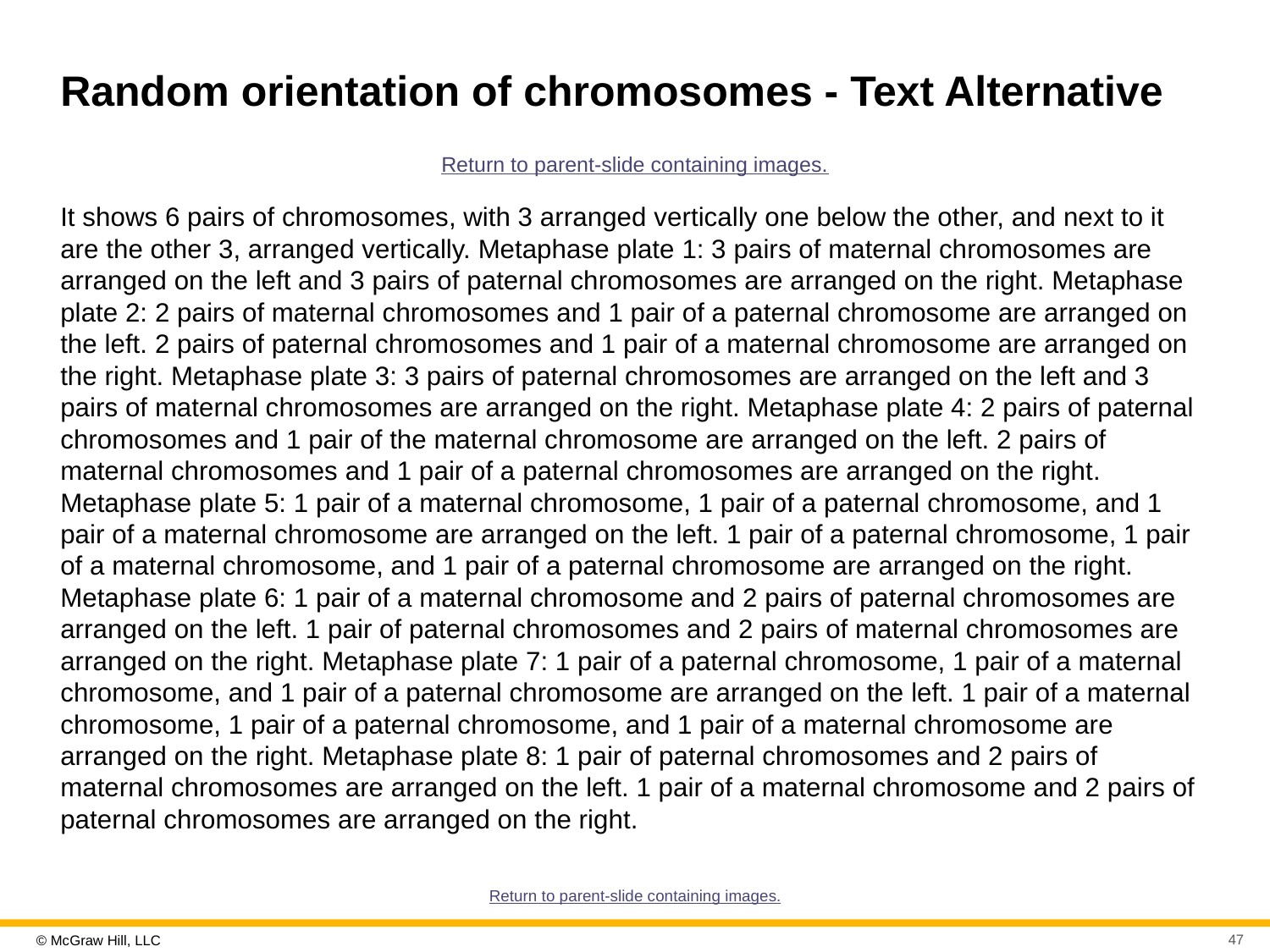

# Random orientation of chromosomes - Text Alternative
Return to parent-slide containing images.
It shows 6 pairs of chromosomes, with 3 arranged vertically one below the other, and next to it are the other 3, arranged vertically. Metaphase plate 1: 3 pairs of maternal chromosomes are arranged on the left and 3 pairs of paternal chromosomes are arranged on the right. Metaphase plate 2: 2 pairs of maternal chromosomes and 1 pair of a paternal chromosome are arranged on the left. 2 pairs of paternal chromosomes and 1 pair of a maternal chromosome are arranged on the right. Metaphase plate 3: 3 pairs of paternal chromosomes are arranged on the left and 3 pairs of maternal chromosomes are arranged on the right. Metaphase plate 4: 2 pairs of paternal chromosomes and 1 pair of the maternal chromosome are arranged on the left. 2 pairs of maternal chromosomes and 1 pair of a paternal chromosomes are arranged on the right. Metaphase plate 5: 1 pair of a maternal chromosome, 1 pair of a paternal chromosome, and 1 pair of a maternal chromosome are arranged on the left. 1 pair of a paternal chromosome, 1 pair of a maternal chromosome, and 1 pair of a paternal chromosome are arranged on the right. Metaphase plate 6: 1 pair of a maternal chromosome and 2 pairs of paternal chromosomes are arranged on the left. 1 pair of paternal chromosomes and 2 pairs of maternal chromosomes are arranged on the right. Metaphase plate 7: 1 pair of a paternal chromosome, 1 pair of a maternal chromosome, and 1 pair of a paternal chromosome are arranged on the left. 1 pair of a maternal chromosome, 1 pair of a paternal chromosome, and 1 pair of a maternal chromosome are arranged on the right. Metaphase plate 8: 1 pair of paternal chromosomes and 2 pairs of maternal chromosomes are arranged on the left. 1 pair of a maternal chromosome and 2 pairs of paternal chromosomes are arranged on the right.
Return to parent-slide containing images.
47